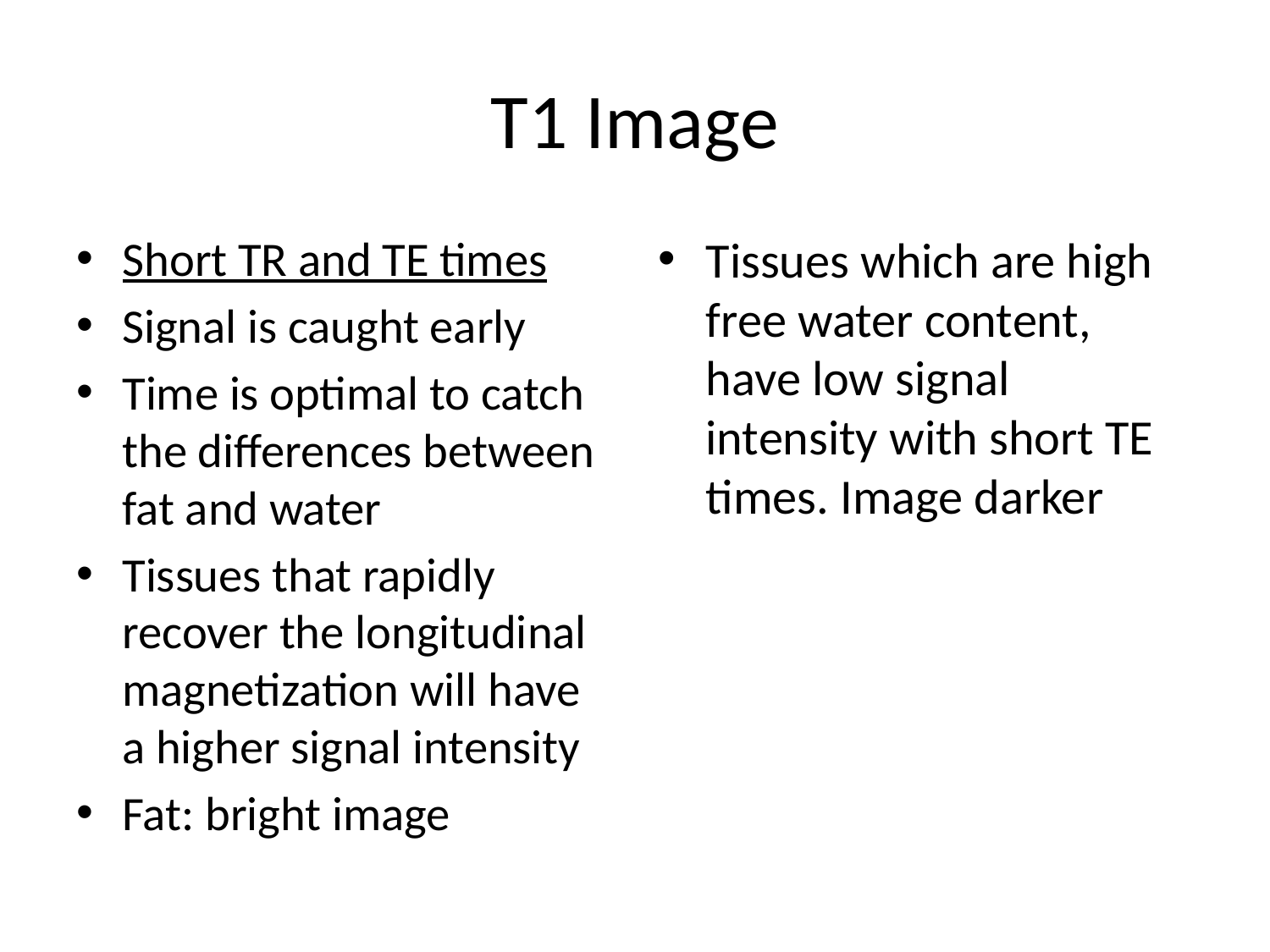

# T1 Image
Short TR and TE times
Signal is caught early
Time is optimal to catch the differences between fat and water
Tissues that rapidly recover the longitudinal magnetization will have a higher signal intensity
Fat: bright image
Tissues which are high free water content, have low signal intensity with short TE times. Image darker